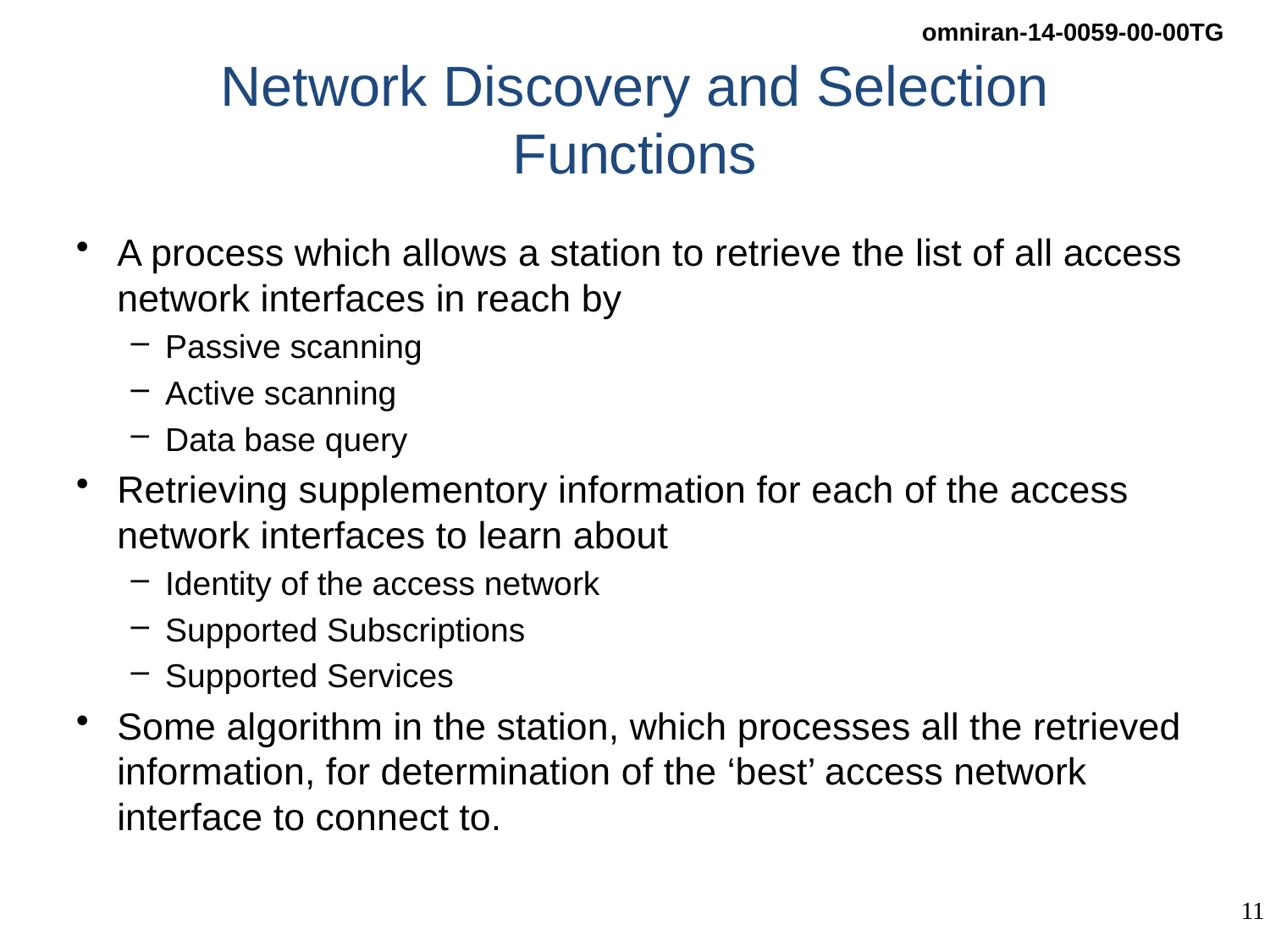

# Network Discovery and Selection Functions
A process which allows a station to retrieve the list of all access network interfaces in reach by
Passive scanning
Active scanning
Data base query
Retrieving supplementory information for each of the access network interfaces to learn about
Identity of the access network
Supported Subscriptions
Supported Services
Some algorithm in the station, which processes all the retrieved information, for determination of the ‘best’ access network interface to connect to.